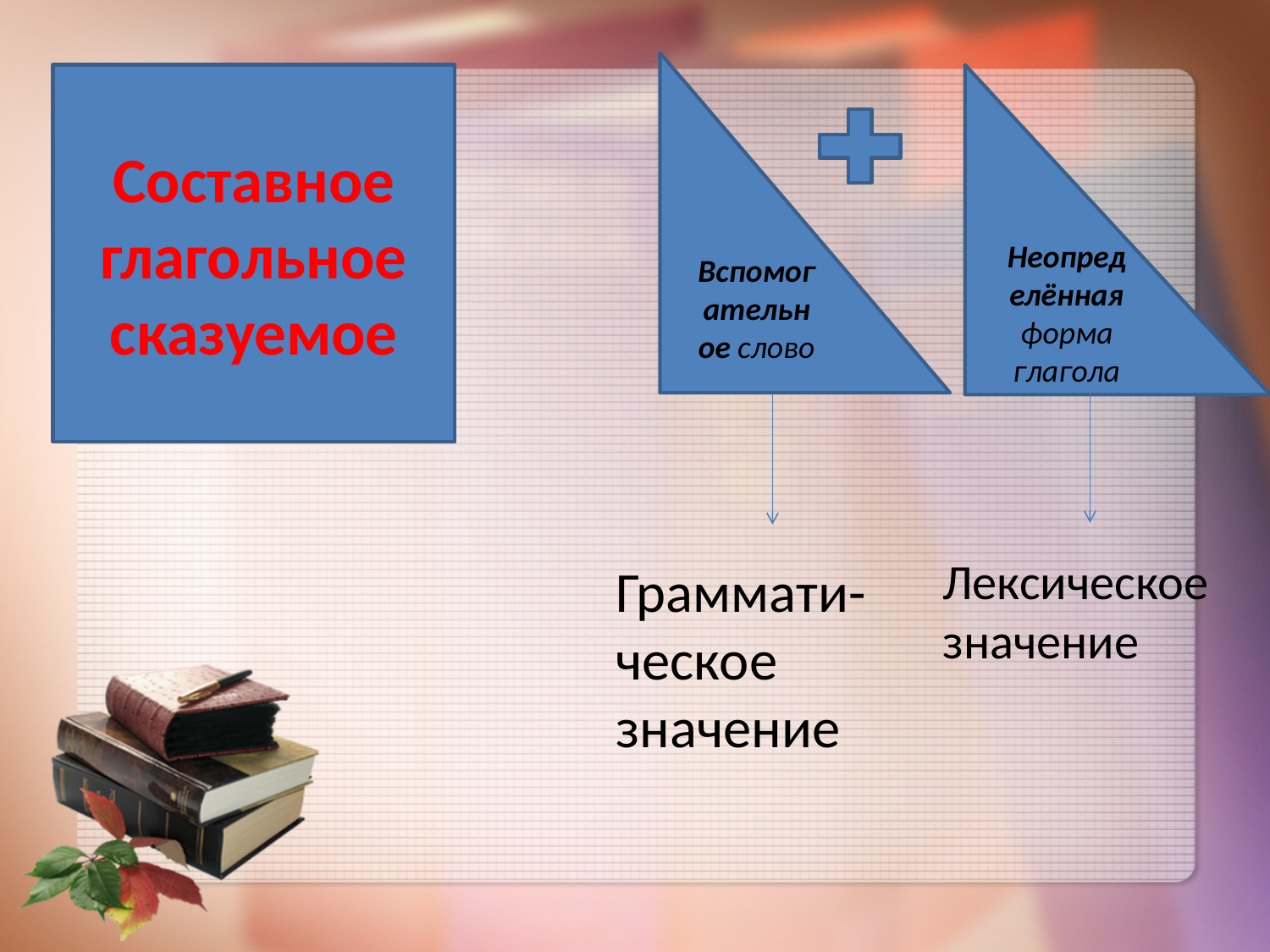

Вспомогательное слово
# Составное глагольное сказуемое
Неопределённая форма глагола

Лексическое значение
Граммати-ческое значение